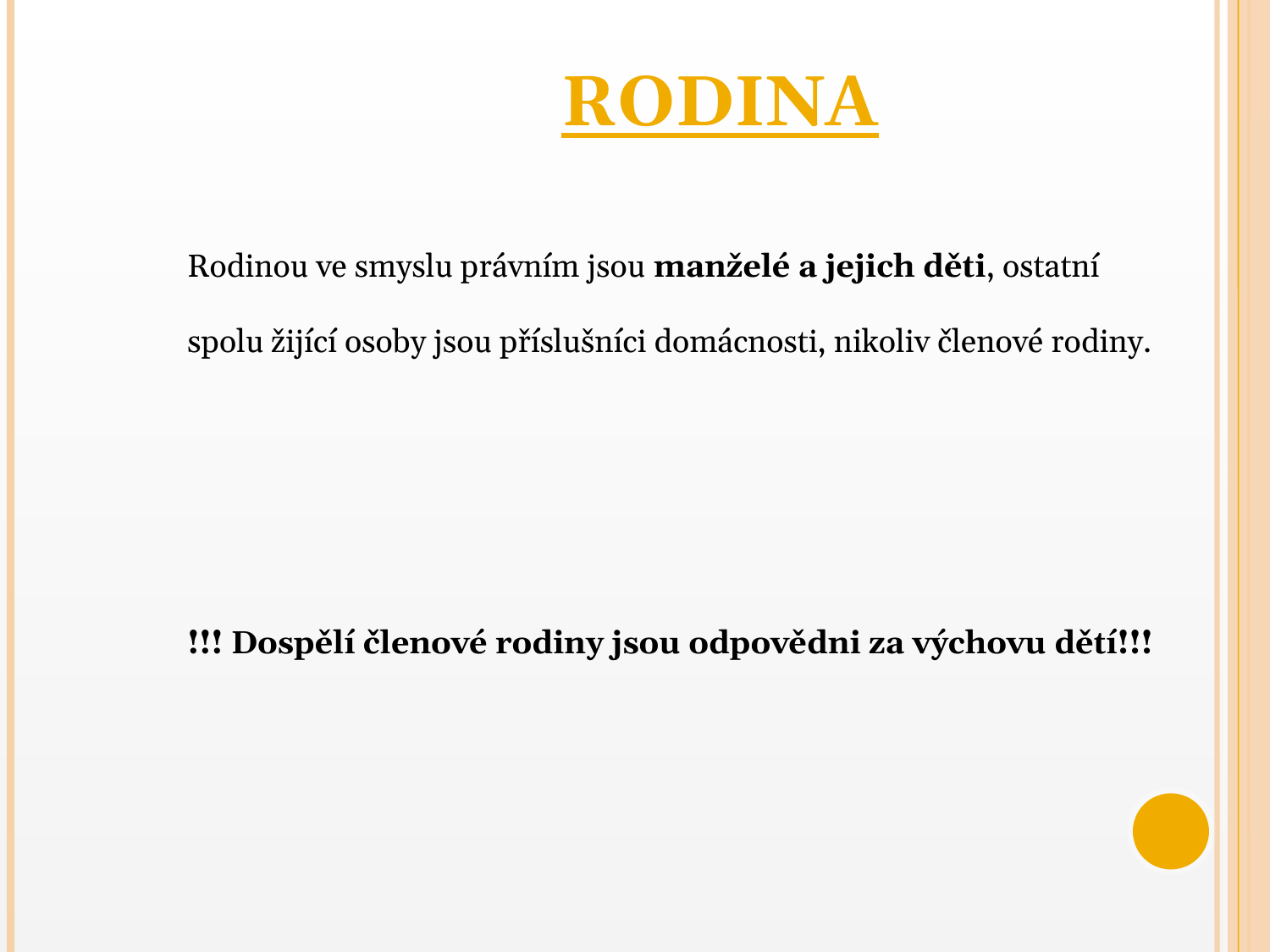

# RODINA

Rodinou ve smyslu právním jsou manželé a jejich děti, ostatní
spolu žijící osoby jsou příslušníci domácnosti, nikoliv členové rodiny.

!!! Dospělí členové rodiny jsou odpovědni za výchovu dětí!!!